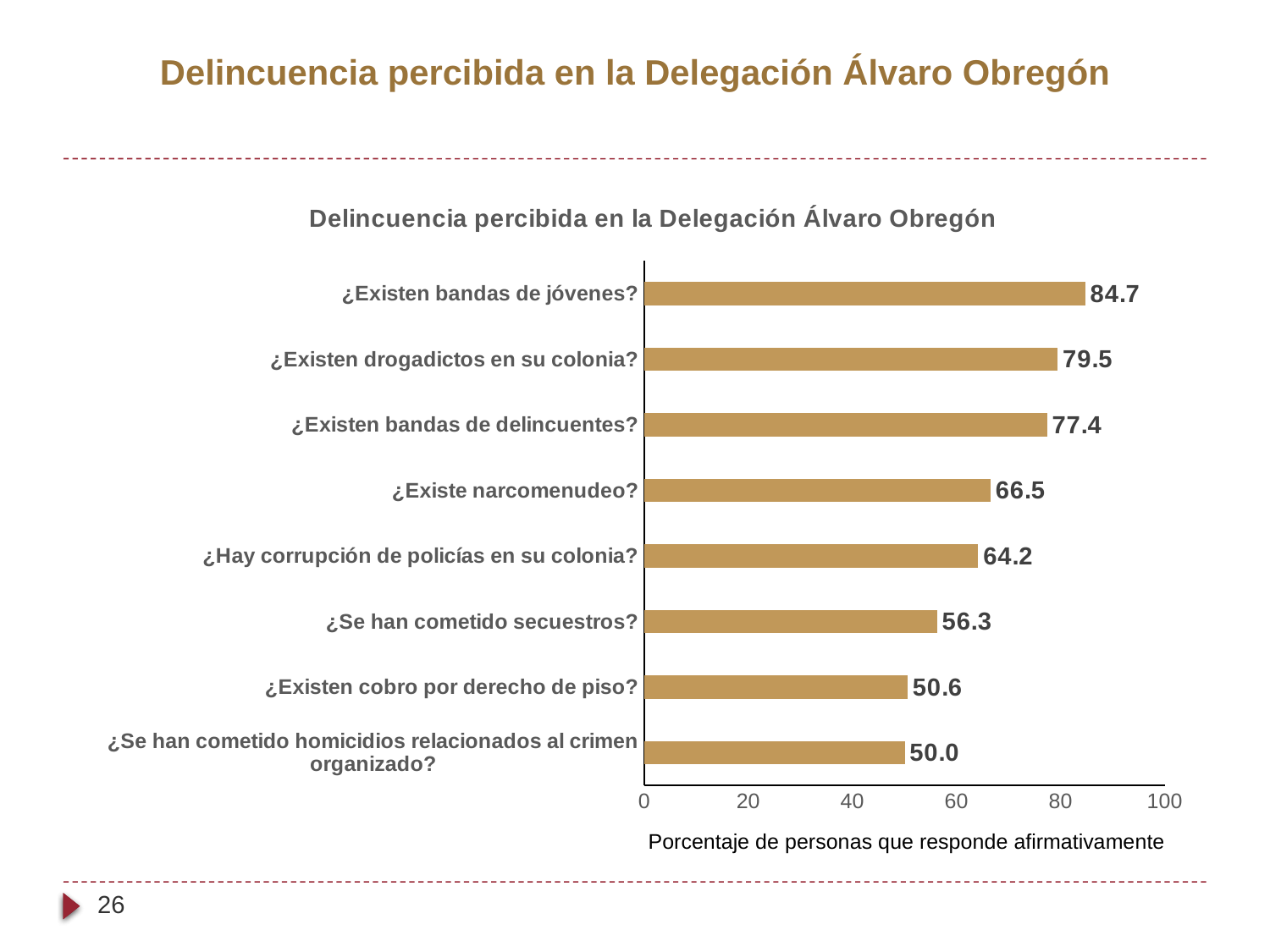

# Delincuencia percibida en la Delegación Álvaro Obregón

### Chart: Delincuencia percibida en la Delegación Álvaro Obregón

| Category | Delitos en la Delegación Álvaro Obregón |
|---|---|
| ¿Se han cometido homicidios relacionados al crimen organizado? | 50.047122955322266 |
| ¿Existen cobro por derecho de piso? | 50.61262893676758 |
| ¿Se han cometido secuestros? | 56.26767349243164 |
| ¿Hay corrupción de policías en su colonia? | 64.18473052978516 |
| ¿Existe narcomenudeo? | 66.54100036621094 |
| ¿Existen bandas de delincuentes? | 77.37982940673828 |
| ¿Existen drogadictos en su colonia? | 79.4533462524414 |
| ¿Existen bandas de jóvenes? | 84.73138427734375 |
Porcentaje de personas que responde afirmativamente
26